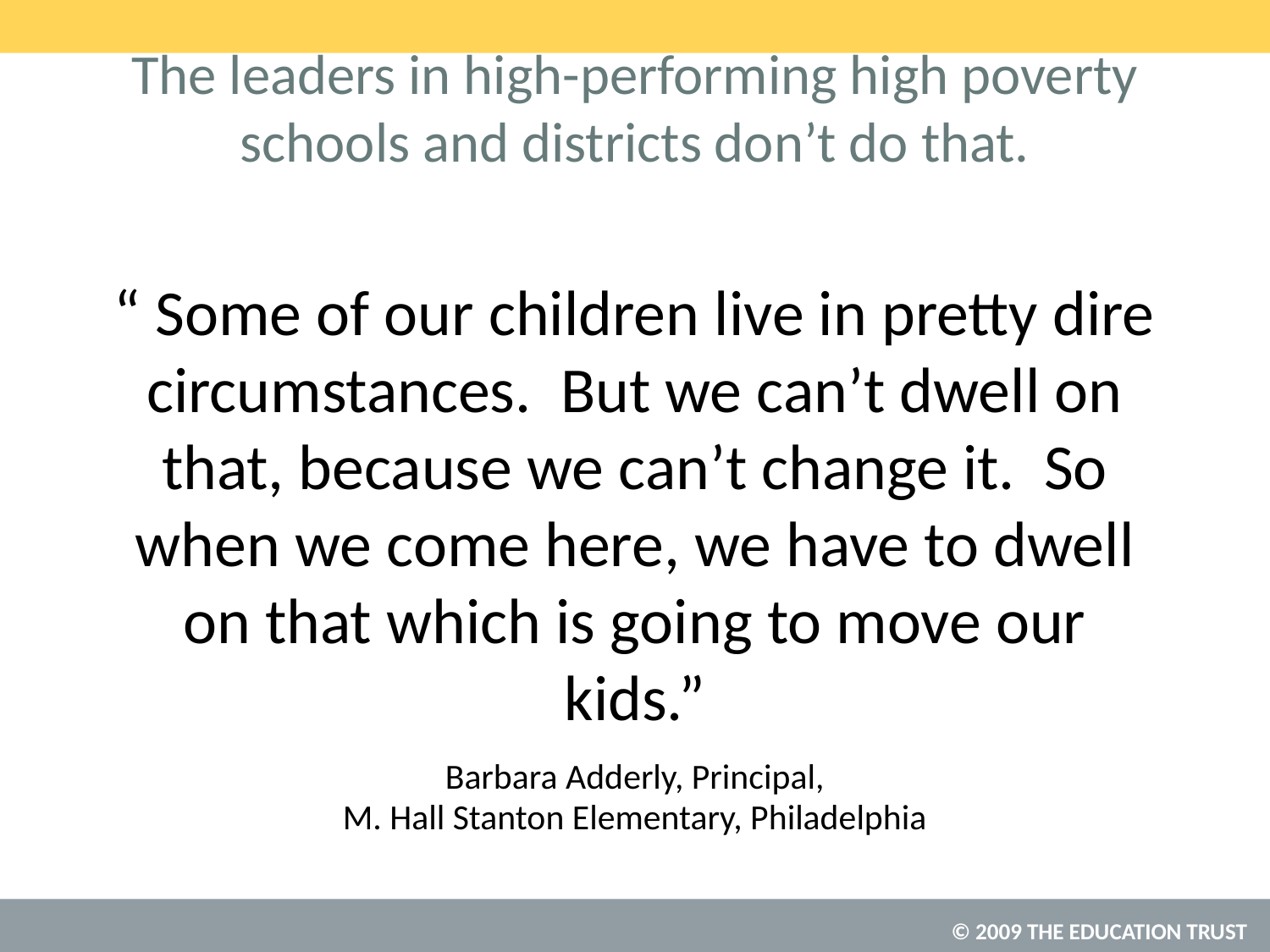

The leaders in high-performing high poverty schools and districts don’t do that.
# “ Some of our children live in pretty dire circumstances.  But we can’t dwell on that, because we can’t change it.  So when we come here, we have to dwell on that which is going to move our kids.”

Barbara Adderly, Principal,
M. Hall Stanton Elementary, Philadelphia